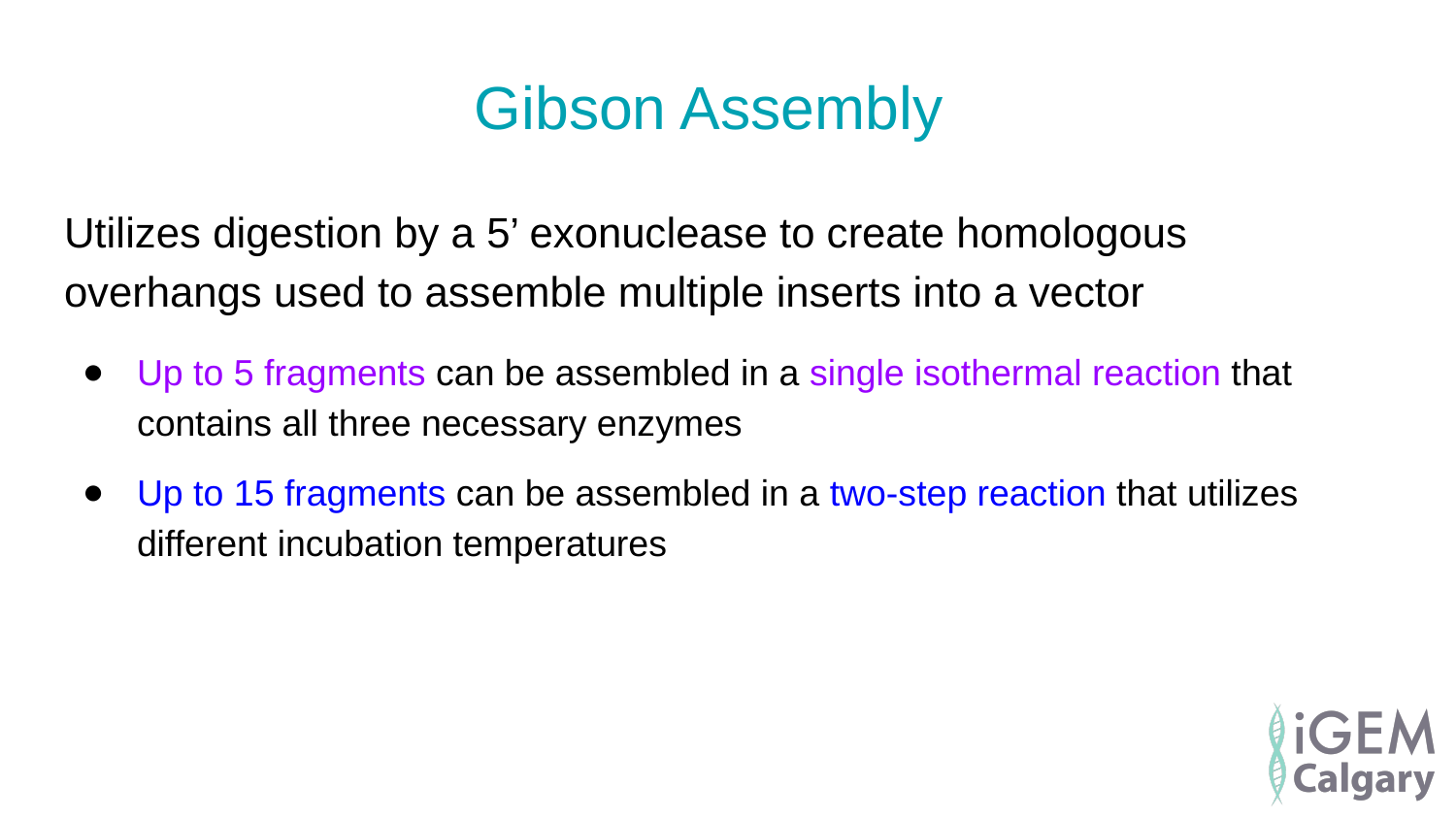

Gibson Assembly
Utilizes digestion by a 5’ exonuclease to create homologous overhangs used to assemble multiple inserts into a vector
Up to 5 fragments can be assembled in a single isothermal reaction that contains all three necessary enzymes
Up to 15 fragments can be assembled in a two-step reaction that utilizes different incubation temperatures